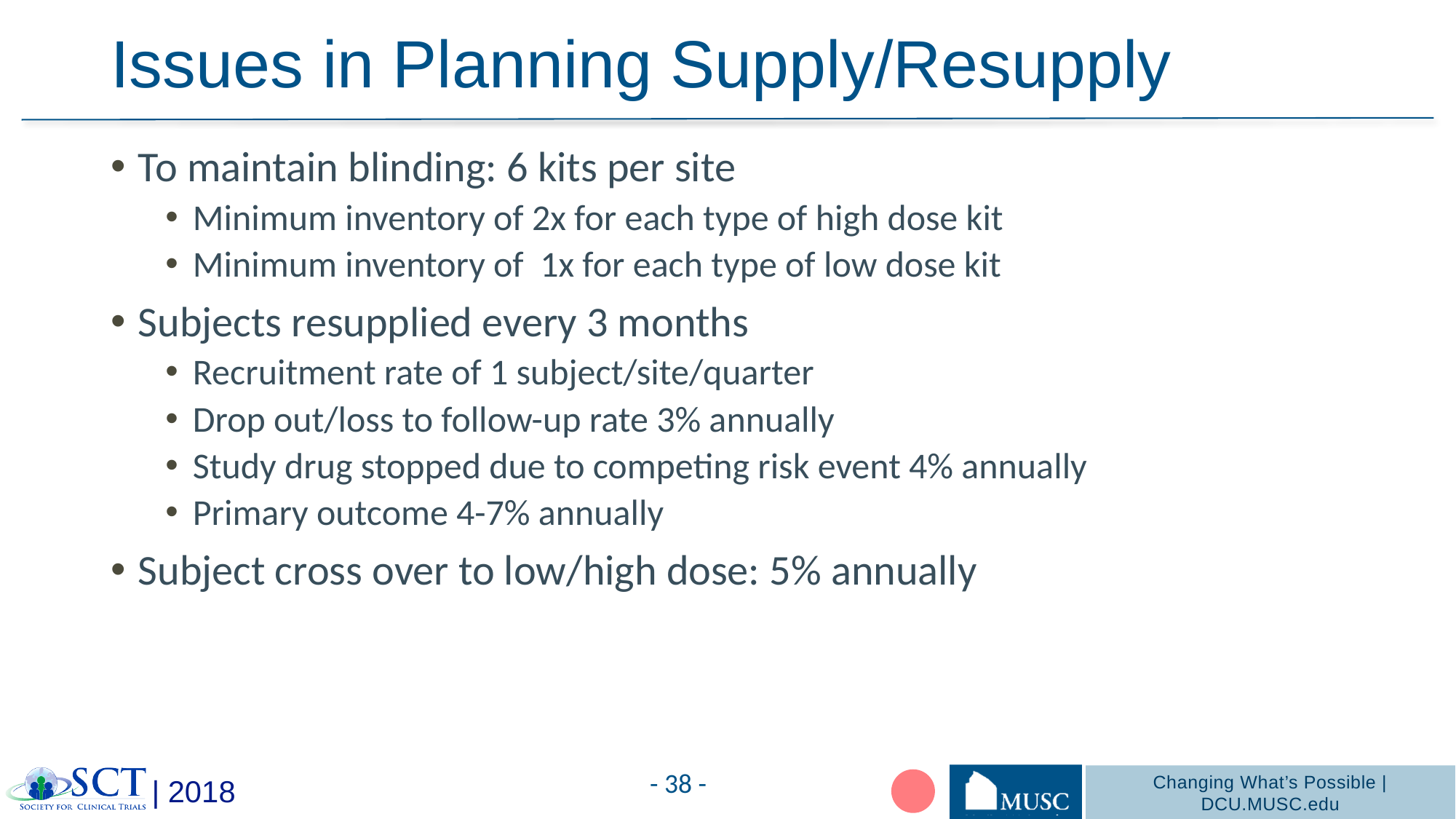

# Issues in Planning Supply/Resupply
To maintain blinding: 6 kits per site
Minimum inventory of 2x for each type of high dose kit
Minimum inventory of  1x for each type of low dose kit
Subjects resupplied every 3 months
Recruitment rate of 1 subject/site/quarter
Drop out/loss to follow-up rate 3% annually
Study drug stopped due to competing risk event 4% annually
Primary outcome 4-7% annually
Subject cross over to low/high dose: 5% annually

- 38 -